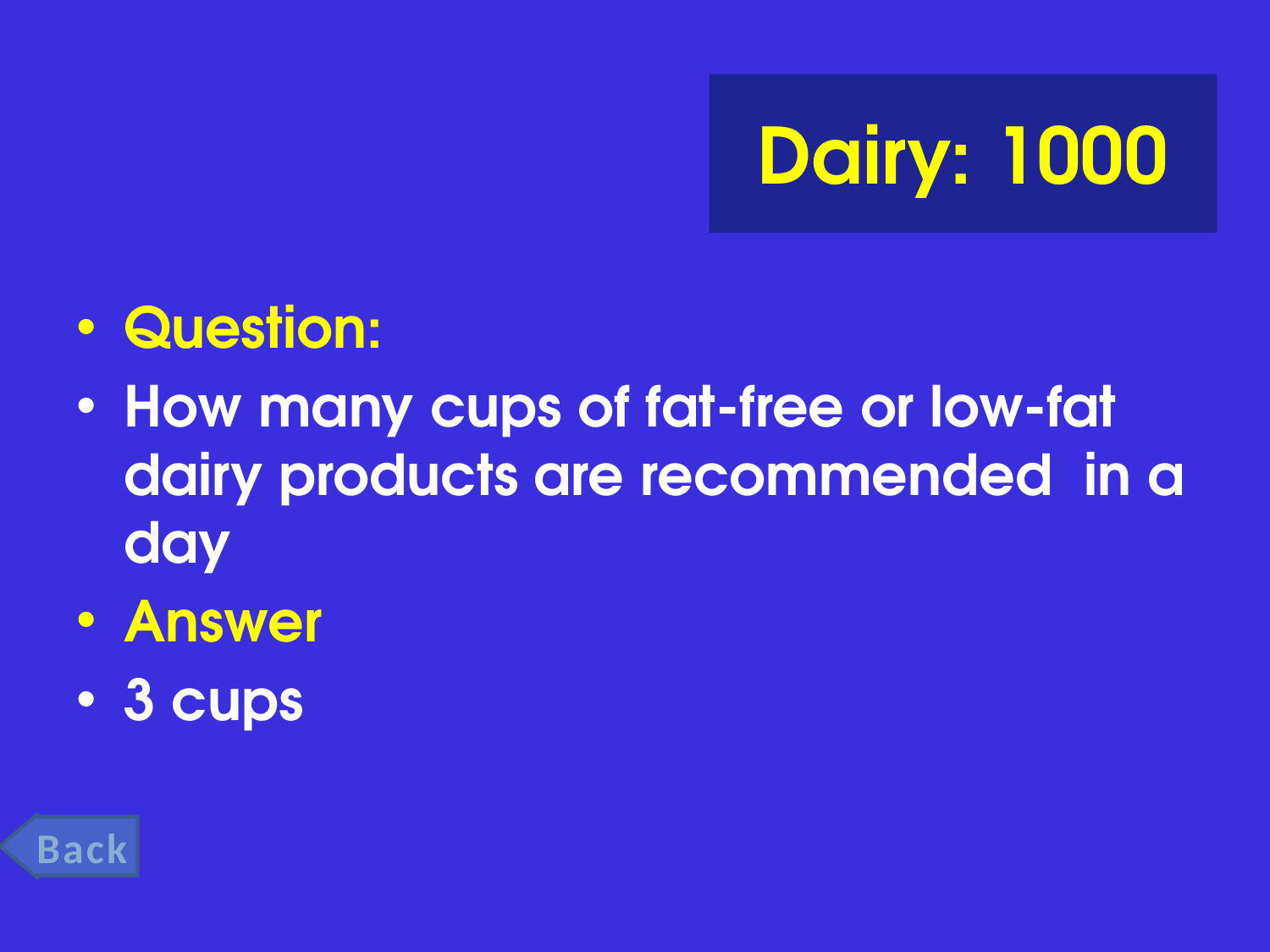

# Dairy: 1000

Question:
How many cups of fat-free or low-fat dairy products are recommended  in a day
Answer
3 cups

Back